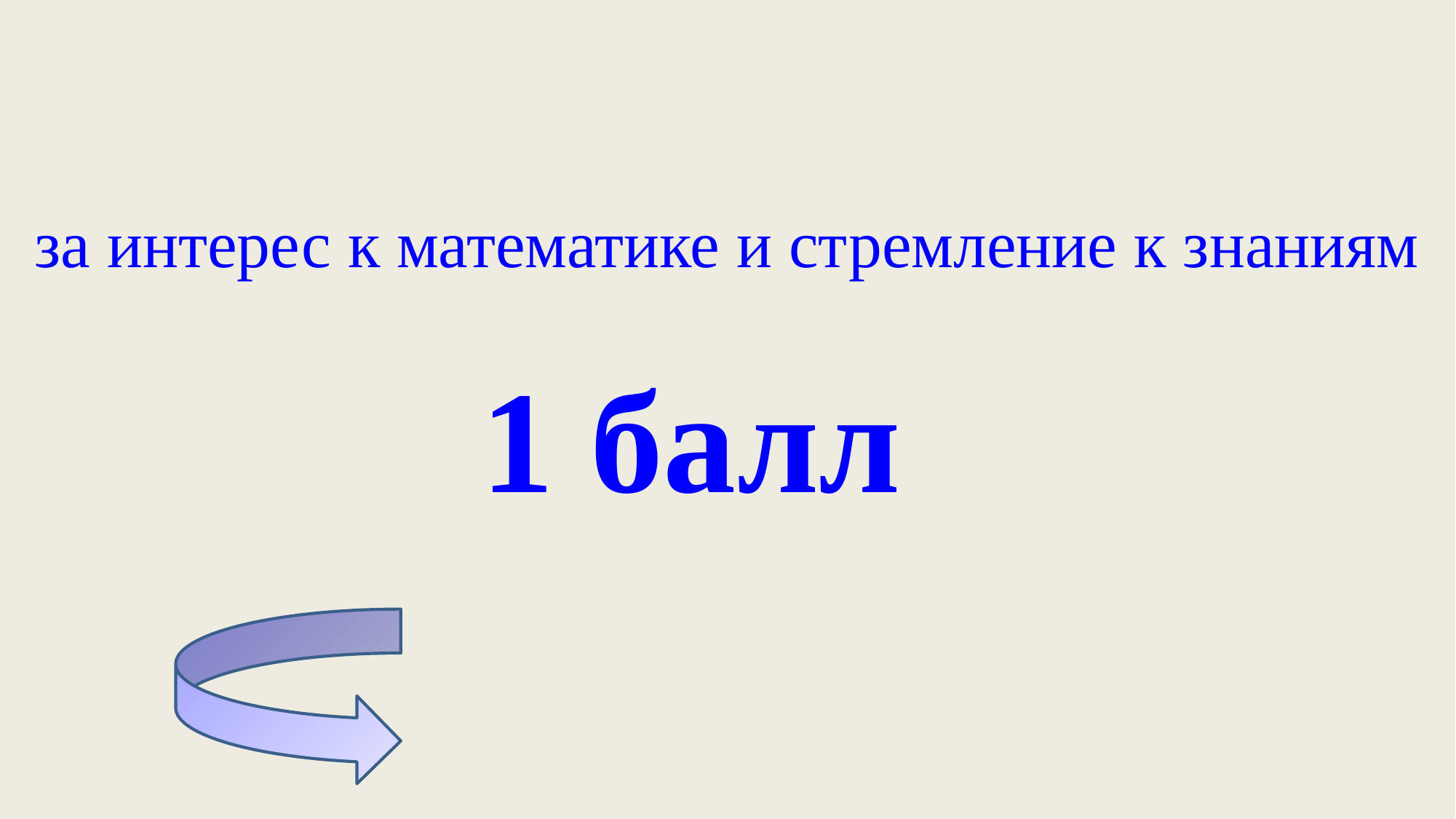

за интерес к математике и стремление к знаниям

1 балл